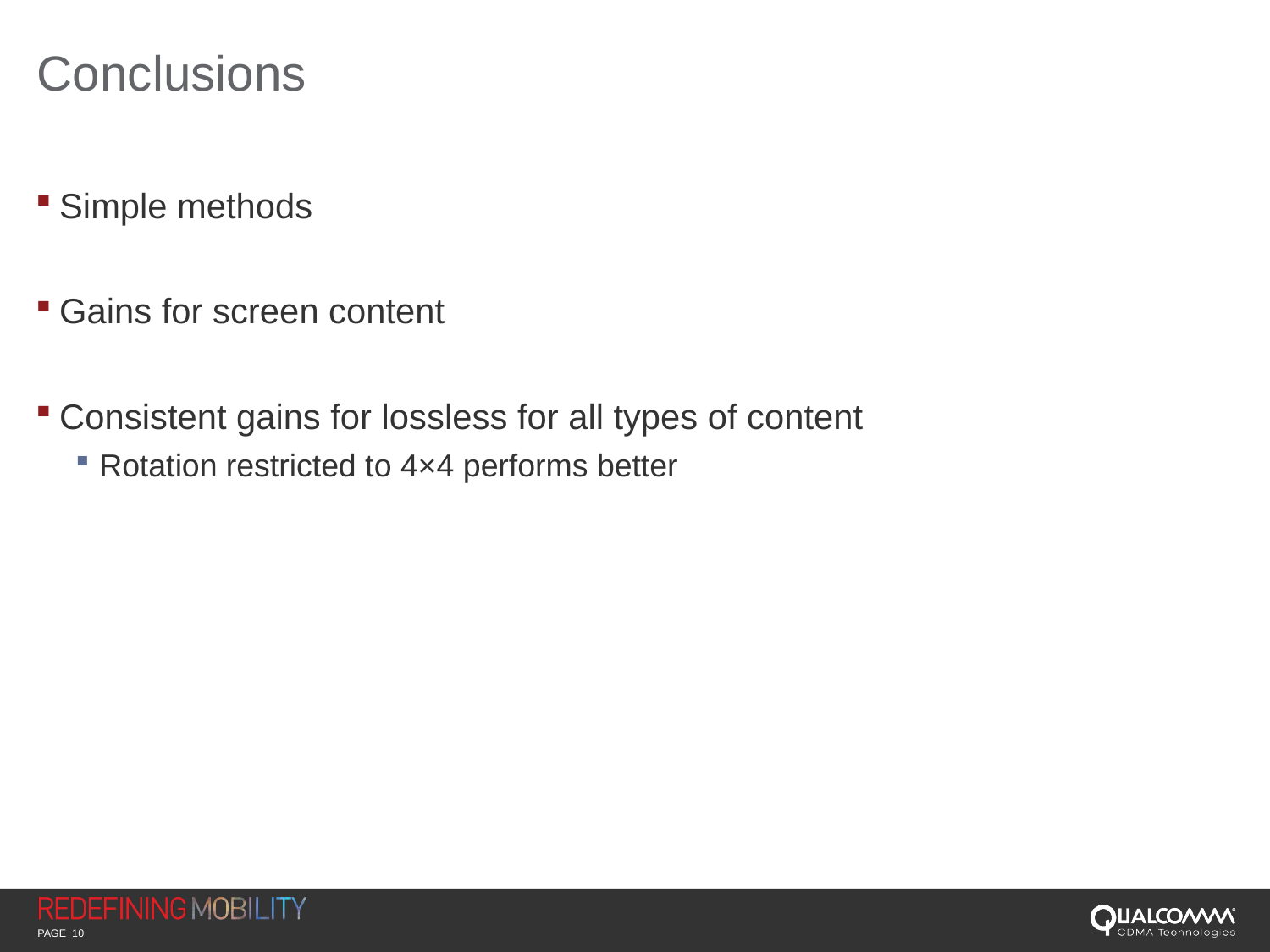

# Conclusions

Simple methods

Gains for screen content

Consistent gains for lossless for all types of content
Rotation restricted to 4×4 performs better